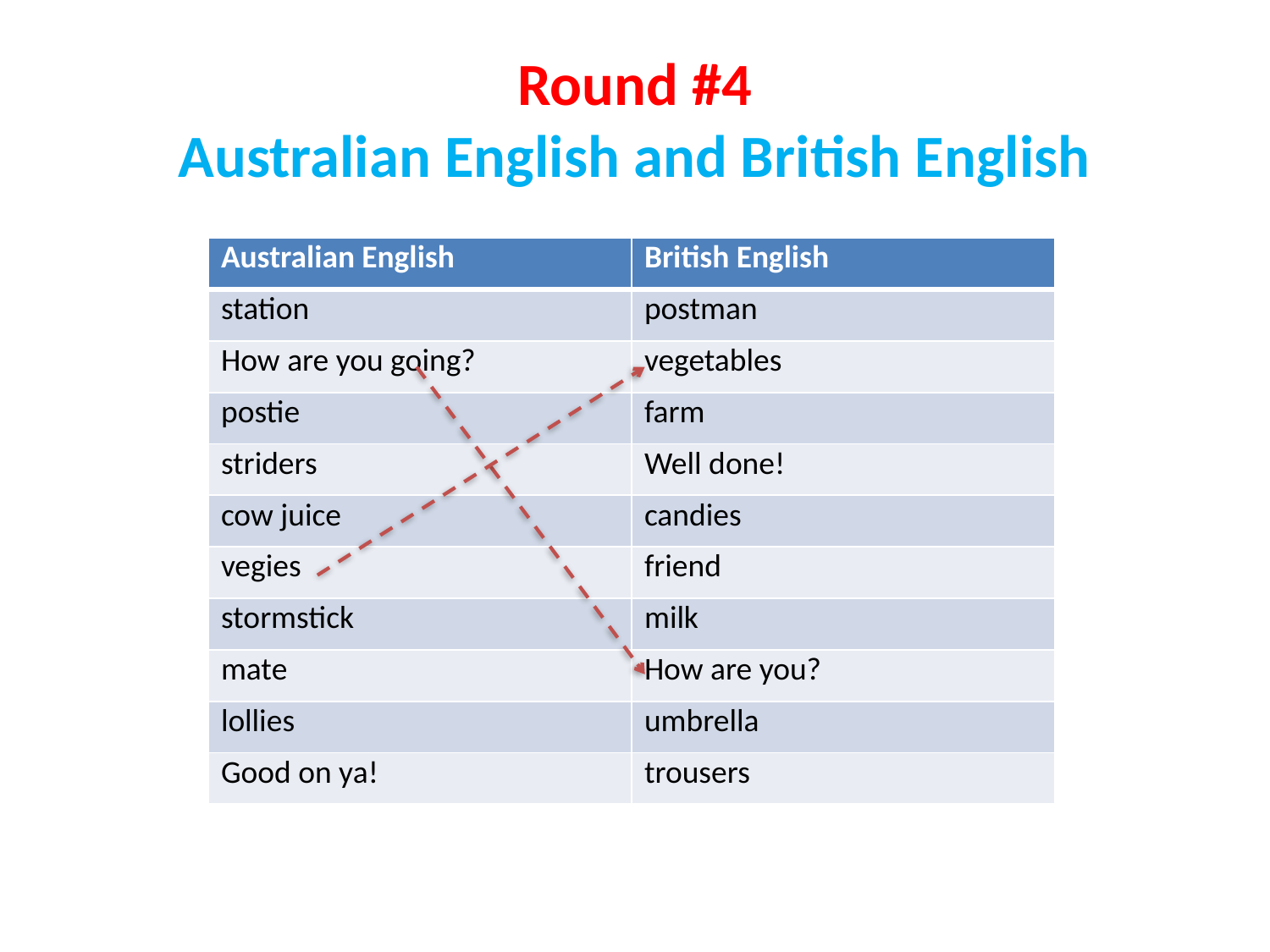

# Round #4 Australian English and British English
| Australian English | British English |
| --- | --- |
| station | postman |
| How are you going? | vegetables |
| postie | farm |
| striders | Well done! |
| cow juice | candies |
| vegies | friend |
| stormstick | milk |
| mate | How are you? |
| lollies | umbrella |
| Good on ya! | trousers |